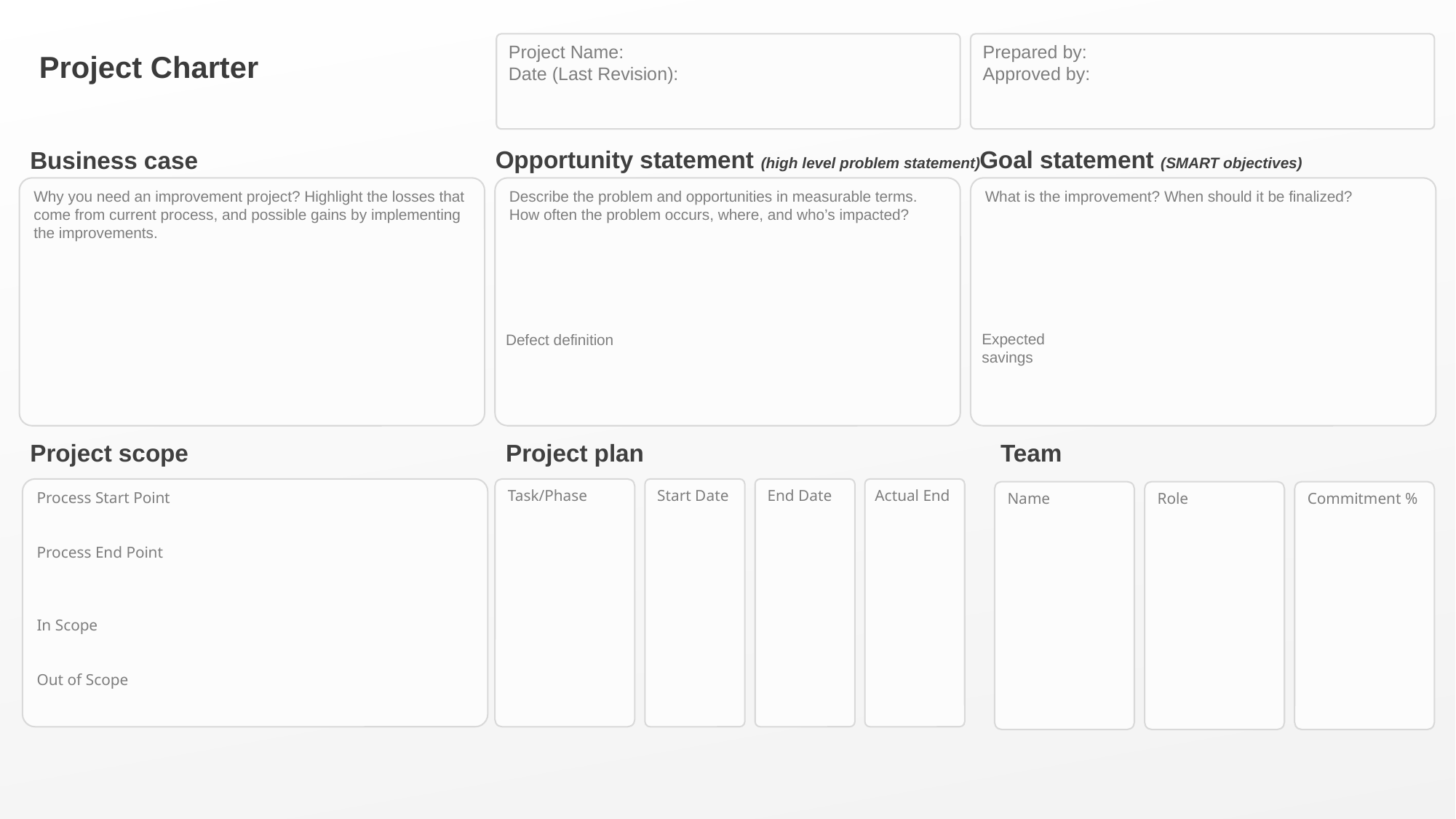

Project Charter
Project Name:
Date (Last Revision):
Prepared by:
Approved by:
Opportunity statement (high level problem statement)
Goal statement (SMART objectives)
Business case
Why you need an improvement project? Highlight the losses that come from current process, and possible gains by implementing the improvements.
Describe the problem and opportunities in measurable terms. How often the problem occurs, where, and who’s impacted?
What is the improvement? When should it be finalized?
Expected savings
Defect definition
Project scope
Project plan
Team
Process Start Point

Process End Point

In Scope

Out of Scope
Task/Phase
Start Date
End Date
Actual End
Name
Role
Commitment %